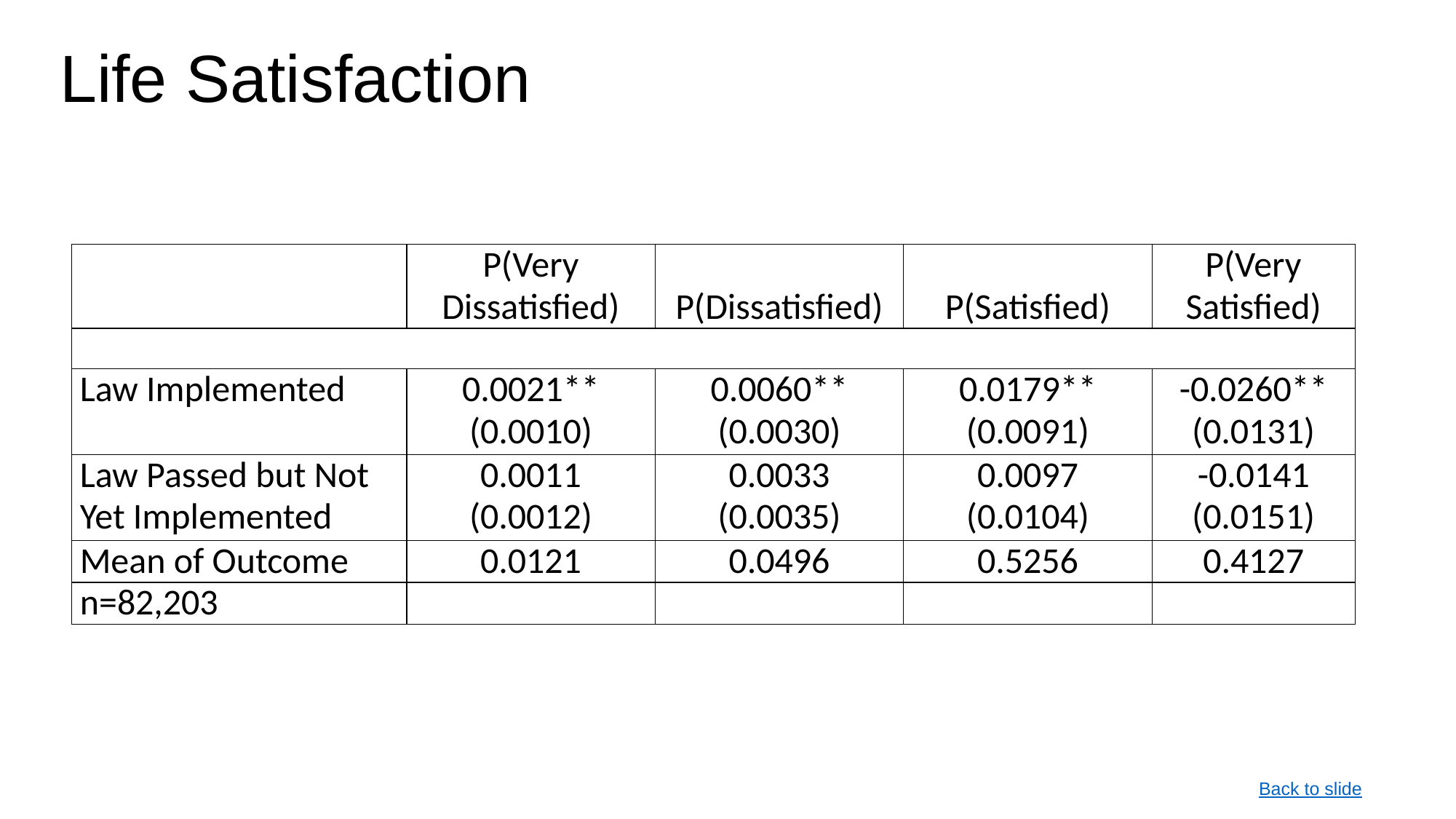

# Life Satisfaction
|  | P(Very Dissatisfied) | P(Dissatisfied) | P(Satisfied) | P(Very Satisfied) |
| --- | --- | --- | --- | --- |
|  |  |  |  |  |
| Law Implemented | 0.0021\*\* (0.0010) | 0.0060\*\* (0.0030) | 0.0179\*\* (0.0091) | -0.0260\*\* (0.0131) |
| Law Passed but Not Yet Implemented | 0.0011 (0.0012) | 0.0033 (0.0035) | 0.0097 (0.0104) | -0.0141 (0.0151) |
| Mean of Outcome | 0.0121 | 0.0496 | 0.5256 | 0.4127 |
| n=82,203 |  |  |  |  |
Back to slide